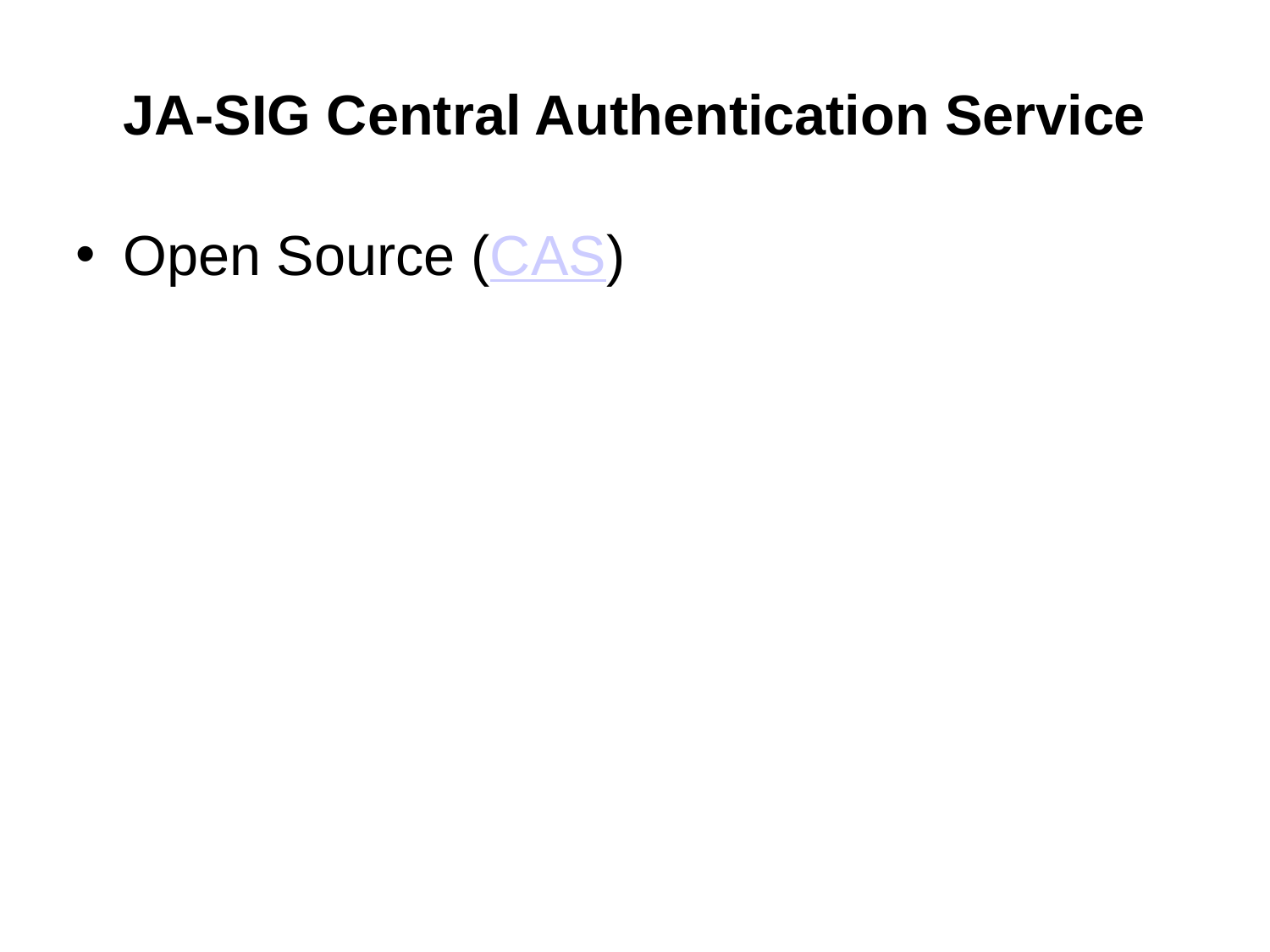

# JA-SIG Central Authentication Service
Open Source (CAS)